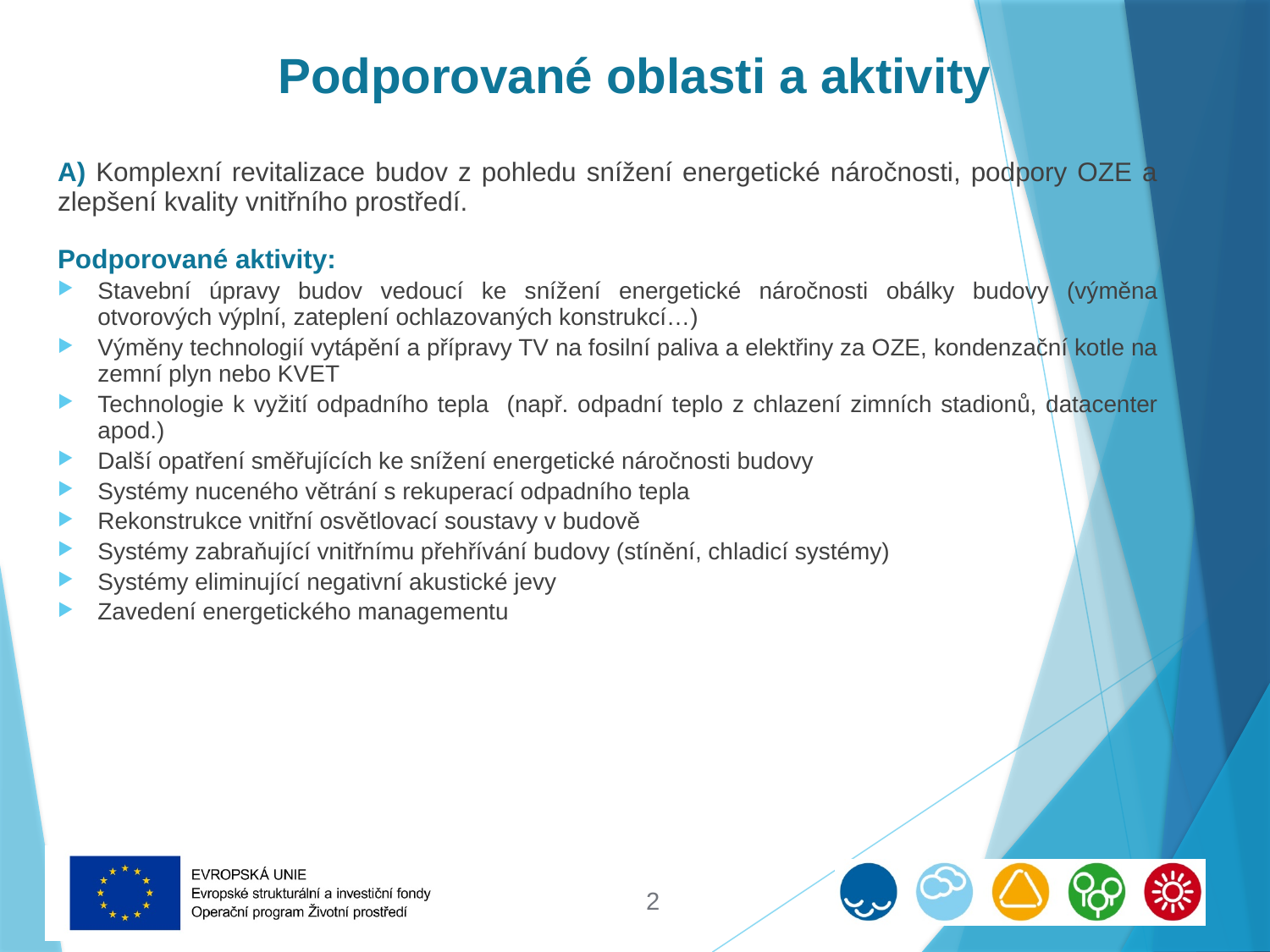

# Podporované oblasti a aktivity

A) Komplexní revitalizace budov z pohledu snížení energetické náročnosti, podpory OZE a zlepšení kvality vnitřního prostředí.

Podporované aktivity:
Stavební úpravy budov vedoucí ke snížení energetické náročnosti obálky budovy (výměna otvorových výplní, zateplení ochlazovaných konstrukcí…)
Výměny technologií vytápění a přípravy TV na fosilní paliva a elektřiny za OZE, kondenzační kotle na zemní plyn nebo KVET
Technologie k vyžití odpadního tepla  (např. odpadní teplo z chlazení zimních stadionů, datacenter apod.)
Další opatření směřujících ke snížení energetické náročnosti budovy
Systémy nuceného větrání s rekuperací odpadního tepla
Rekonstrukce vnitřní osvětlovací soustavy v budově
Systémy zabraňující vnitřnímu přehřívání budovy (stínění, chladicí systémy)
Systémy eliminující negativní akustické jevy
Zavedení energetického managementu

2